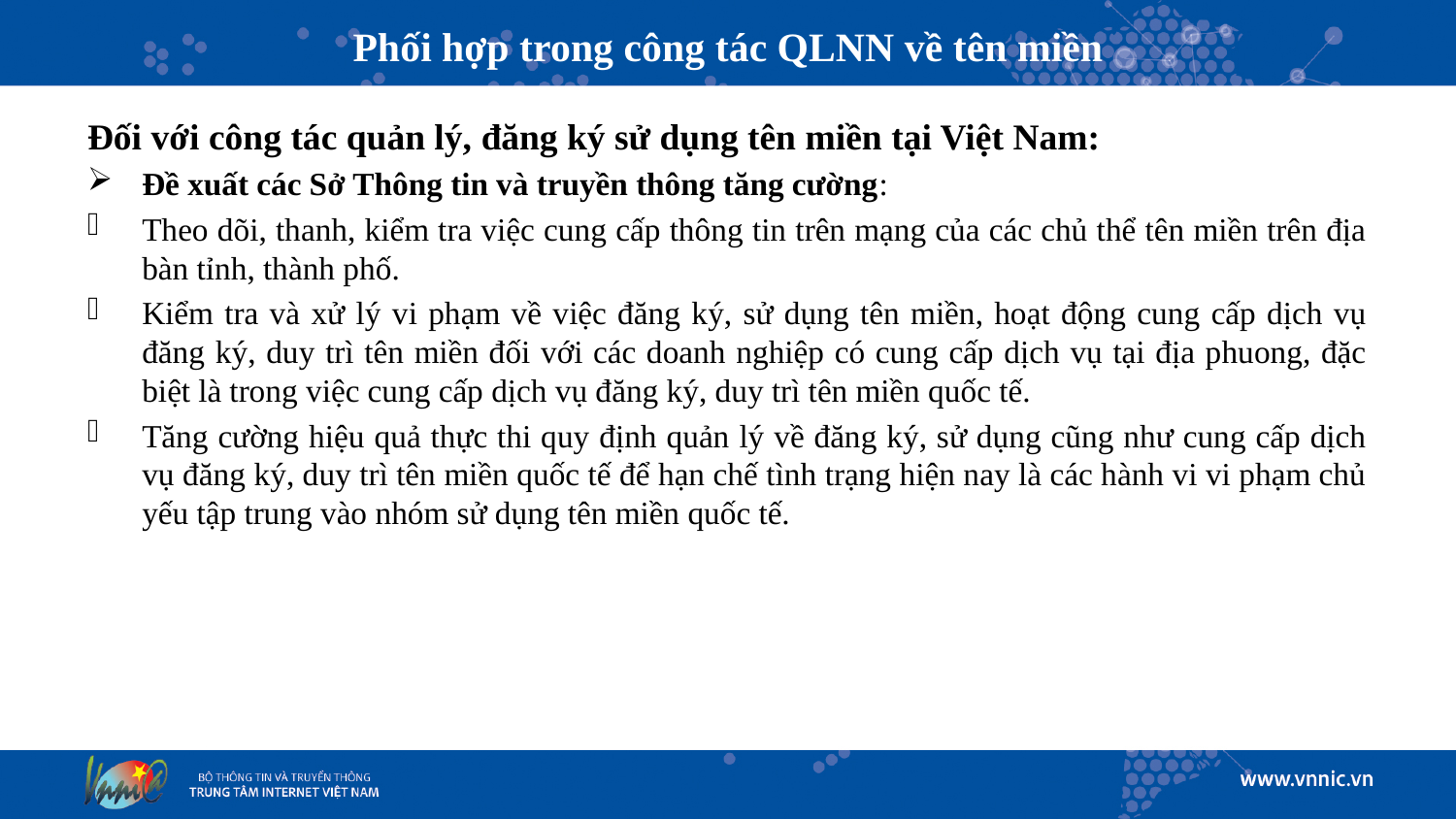

# Phối hợp trong công tác QLNN về tên miền
Đối với công tác quản lý, đăng ký sử dụng tên miền tại Việt Nam:
Đề xuất các Sở Thông tin và truyền thông tăng cường:
Theo dõi, thanh, kiểm tra việc cung cấp thông tin trên mạng của các chủ thể tên miền trên địa bàn tỉnh, thành phố.
Kiểm tra và xử lý vi phạm về việc đăng ký, sử dụng tên miền, hoạt động cung cấp dịch vụ đăng ký, duy trì tên miền đối với các doanh nghiệp có cung cấp dịch vụ tại địa phuong, đặc biệt là trong việc cung cấp dịch vụ đăng ký, duy trì tên miền quốc tế.
Tăng cường hiệu quả thực thi quy định quản lý về đăng ký, sử dụng cũng như cung cấp dịch vụ đăng ký, duy trì tên miền quốc tế để hạn chế tình trạng hiện nay là các hành vi vi phạm chủ yếu tập trung vào nhóm sử dụng tên miền quốc tế.